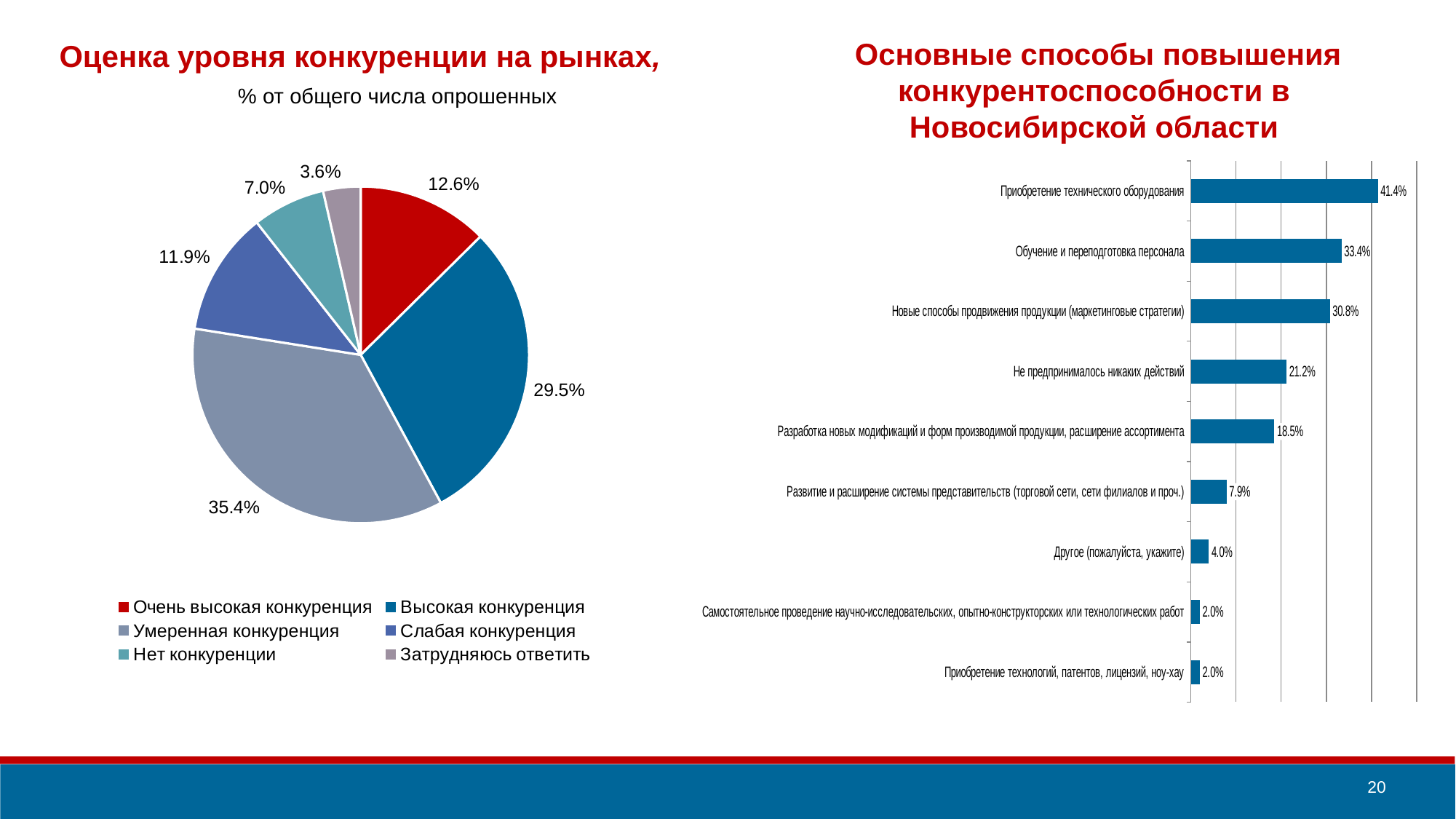

20
Основные способы повышения конкурентоспособности в
Новосибирской области
Оценка уровня конкуренции на рынках,
        % от общего числа опрошенных

### Chart

| Category | % |
|---|---|
| Очень высокая конкуренция | 0.126 |
| Высокая конкуренция | 0.295 |
| Умеренная конкуренция | 0.354 |
| Слабая конкуренция | 0.119 |
| Нет конкуренции | 0.07 |
| Затрудняюсь ответить | 0.036 |

### Chart

| Category | % от числа опрошенных |
|---|---|
| Приобретение технического оборудования | 0.414 |
| Обучение и переподготовка персонала | 0.334 |
| Новые способы продвижения продукции (маркетинговые стратегии) | 0.308 |
| Не предпринималось никаких действий | 0.212 |
| Разработка новых модификаций и форм производимой продукции, расширение ассортимента | 0.185 |
| Развитие и расширение системы представительств (торговой сети, сети филиалов и проч.) | 0.079 |
| Другое (пожалуйста, укажите) | 0.04 |
| Самостоятельное проведение научно-исследовательских, опытно-конструкторских или технологических работ | 0.02 |
| Приобретение технологий, патентов, лицензий, ноу-хау | 0.02 |
20